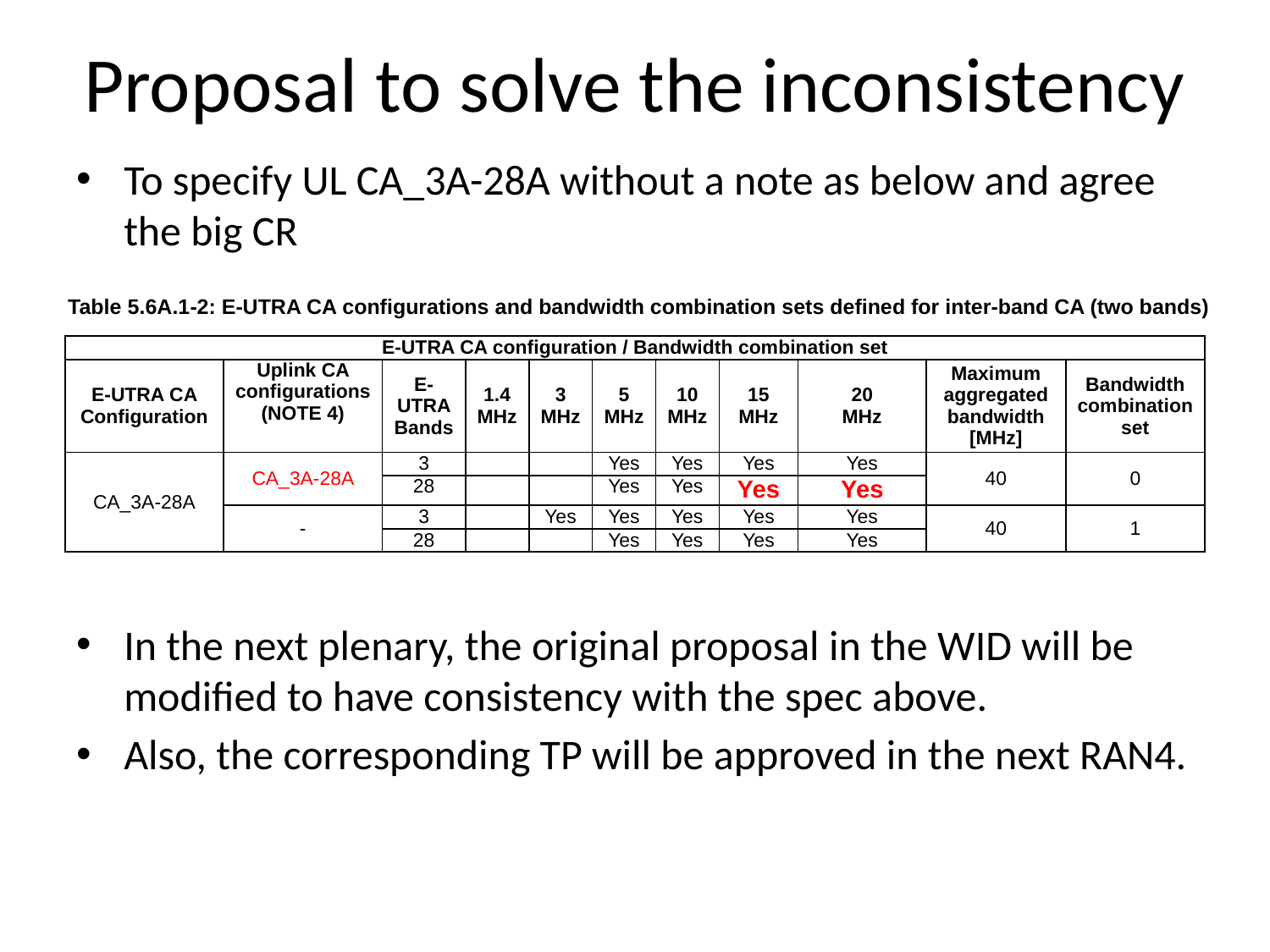

# Proposal to solve the inconsistency
To specify UL CA_3A-28A without a note as below and agree the big CR

In the next plenary, the original proposal in the WID will be modified to have consistency with the spec above.
Also, the corresponding TP will be approved in the next RAN4.
Table 5.6A.1-2: E-UTRA CA configurations and bandwidth combination sets defined for inter-band CA (two bands)

| E-UTRA CA configuration / Bandwidth combination set |  |  |  |  |  |  |  |  |  |  |
| --- | --- | --- | --- | --- | --- | --- | --- | --- | --- | --- |
| E-UTRA CA Configuration | Uplink CA configurations (NOTE 4) | E-UTRA Bands | 1.4 MHz | 3 MHz | 5 MHz | 10 MHz | 15 MHz | 20 MHz | Maximum aggregated bandwidth [MHz] | Bandwidth combination set |
| CA\_3A-28A | CA\_3A-28A | 3 |  |  | Yes | Yes | Yes | Yes | 40 | 0 |
|  |  | 28 |  |  | Yes | Yes | Yes | Yes |  |  |
|  | - | 3 |  | Yes | Yes | Yes | Yes | Yes | 40 | 1 |
|  |  | 28 |  |  | Yes | Yes | Yes | Yes |  |  |